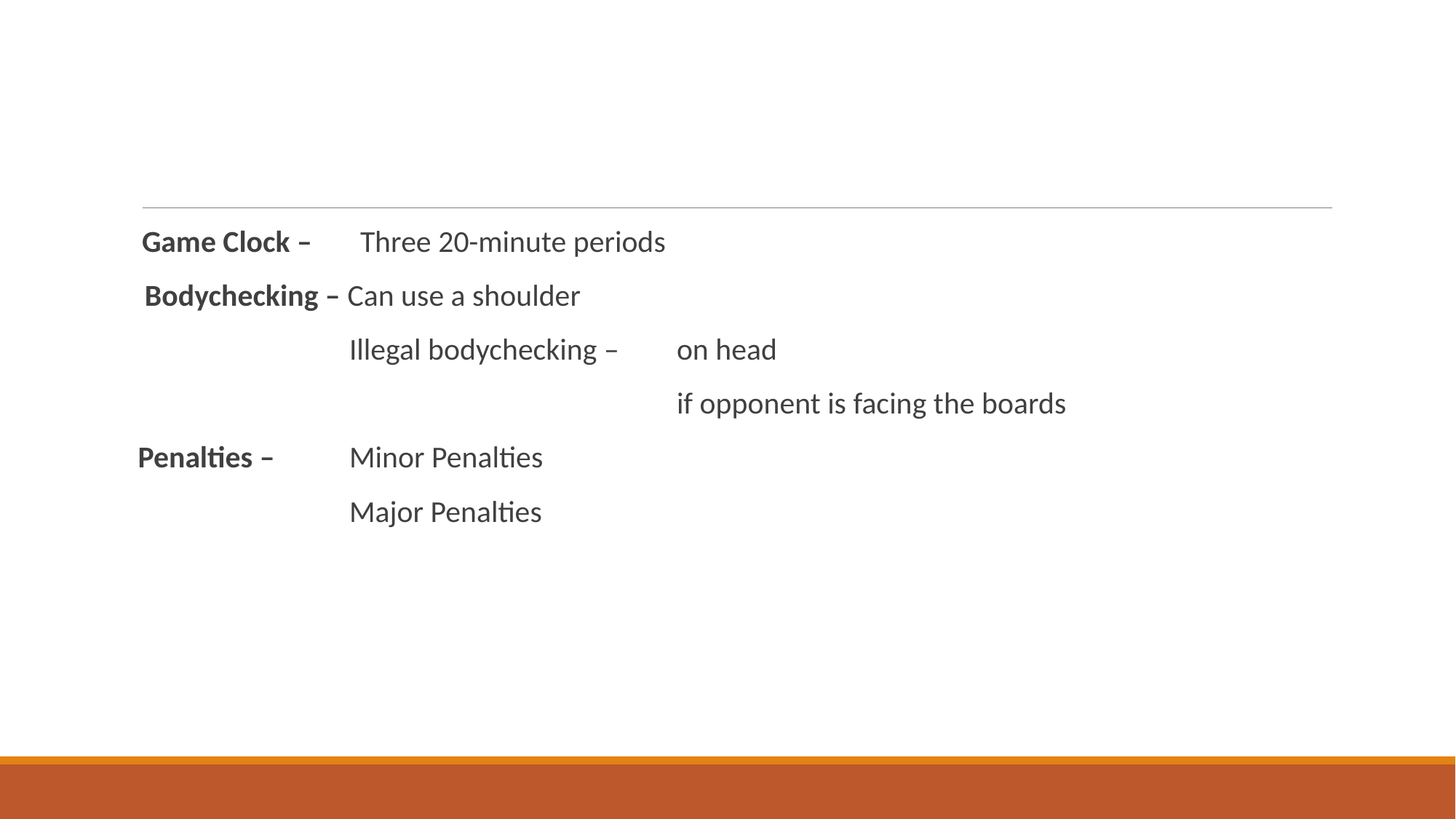

Game Clock – 	Three 20-minute periods
  Bodychecking – Can use a shoulder
		Illegal bodychecking – 	on head
					if opponent is facing the boards
 Penalties – 	Minor Penalties
		Major Penalties